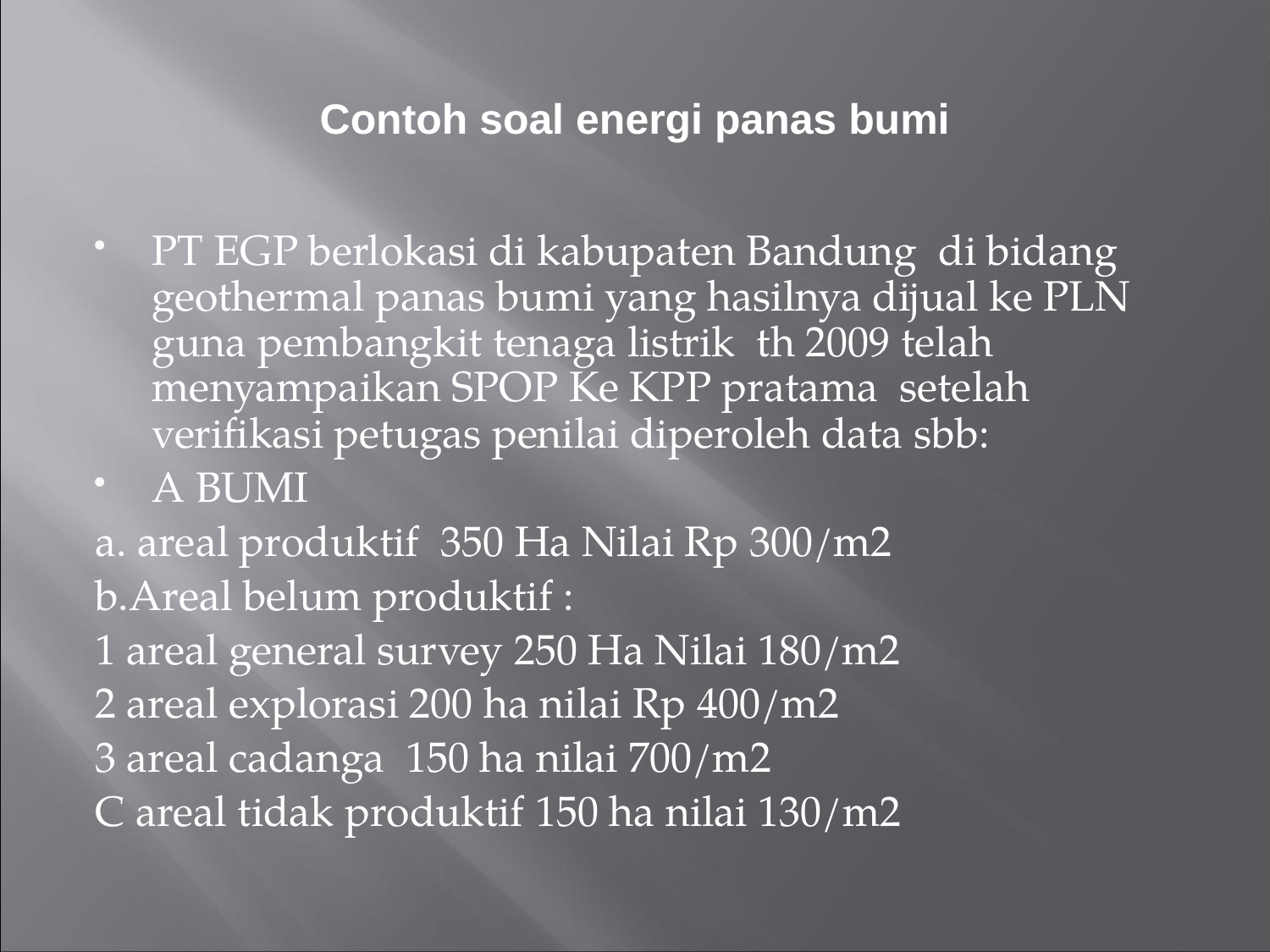

# Contoh soal energi panas bumi
PT EGP berlokasi di kabupaten Bandung  di bidang geothermal panas bumi yang hasilnya dijual ke PLN  guna pembangkit tenaga listrik  th 2009 telah menyampaikan SPOP Ke KPP pratama  setelah verifikasi petugas penilai diperoleh data sbb:
A BUMI
a. areal produktif  350 Ha Nilai Rp 300/m2
b.Areal belum produktif :
1 areal general survey 250 Ha Nilai 180/m2
2 areal explorasi 200 ha nilai Rp 400/m2
3 areal cadanga  150 ha nilai 700/m2
C areal tidak produktif 150 ha nilai 130/m2